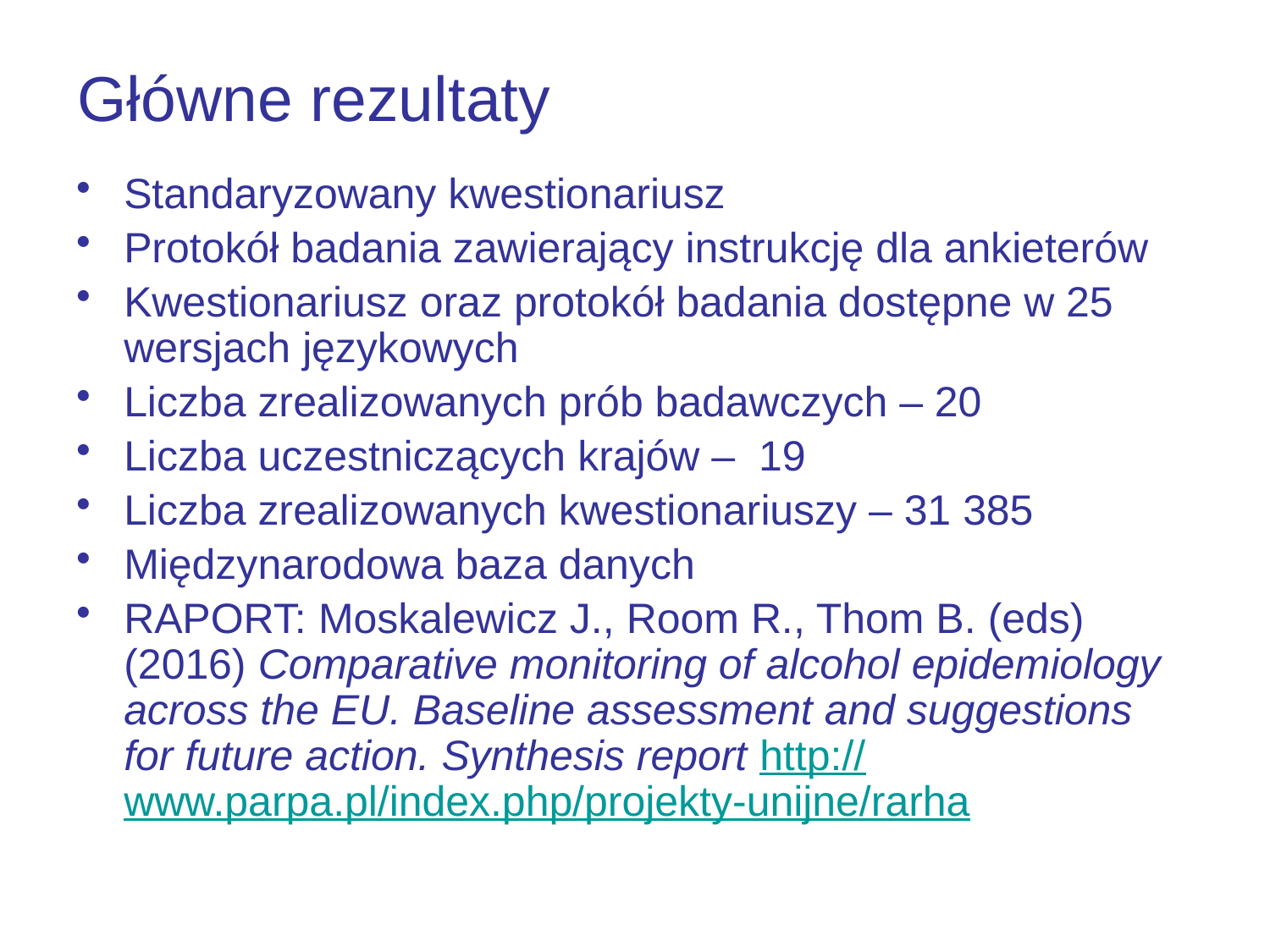

Główne rezultaty
Standaryzowany kwestionariusz
Protokół badania zawierający instrukcję dla ankieterów
Kwestionariusz oraz protokół badania dostępne w 25 wersjach językowych
Liczba zrealizowanych prób badawczych – 20
Liczba uczestniczących krajów –  19
Liczba zrealizowanych kwestionariuszy – 31 385
Międzynarodowa baza danych
RAPORT: Moskalewicz J., Room R., Thom B. (eds) (2016) Comparative monitoring of alcohol epidemiology across the EU. Baseline assessment and suggestions for future action. Synthesis report http://www.parpa.pl/index.php/projekty-unijne/rarha